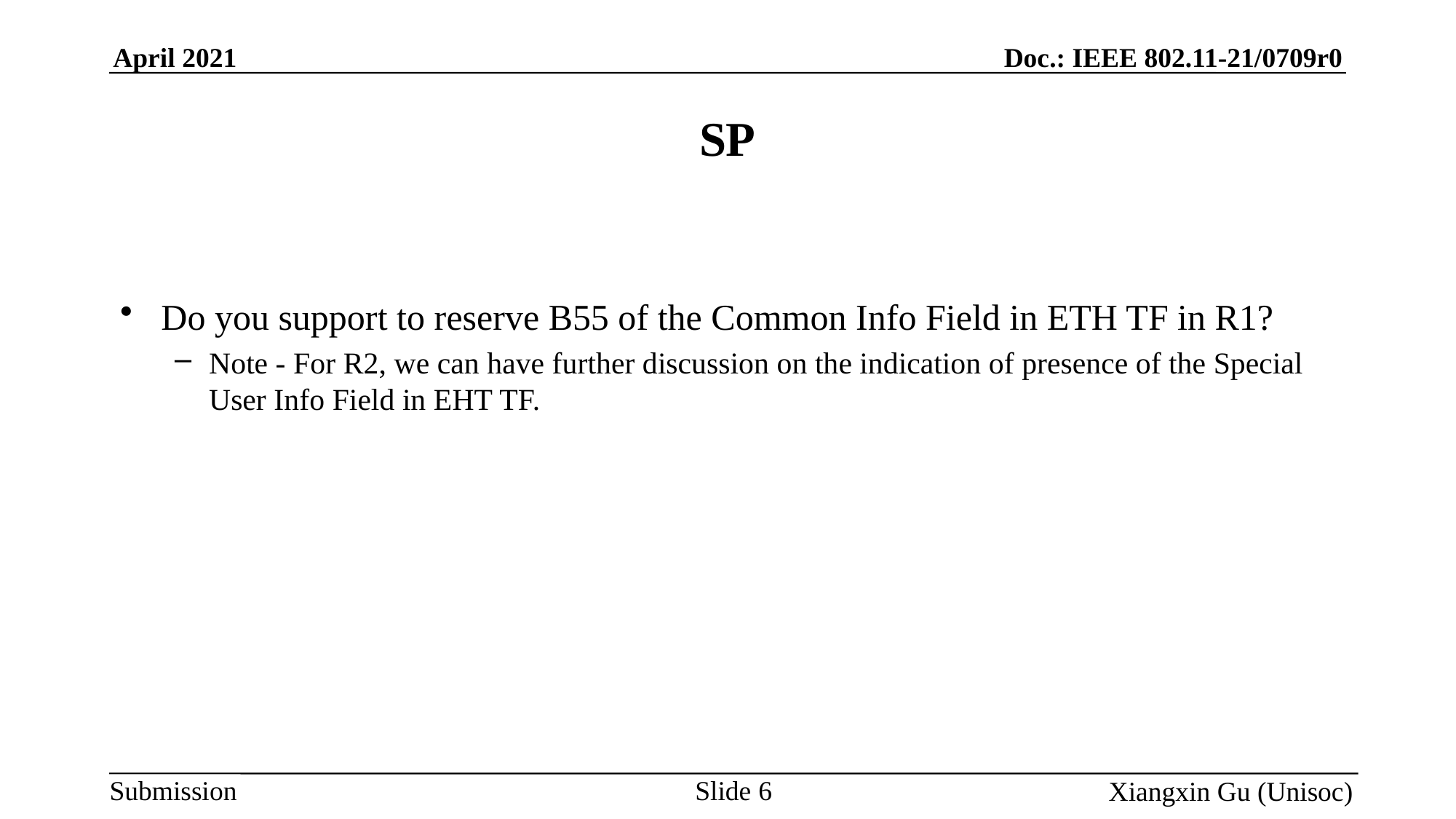

# SP
Do you support to reserve B55 of the Common Info Field in ETH TF in R1?
Note - For R2, we can have further discussion on the indication of presence of the Special User Info Field in EHT TF.
Slide 6
Xiangxin Gu (Unisoc)